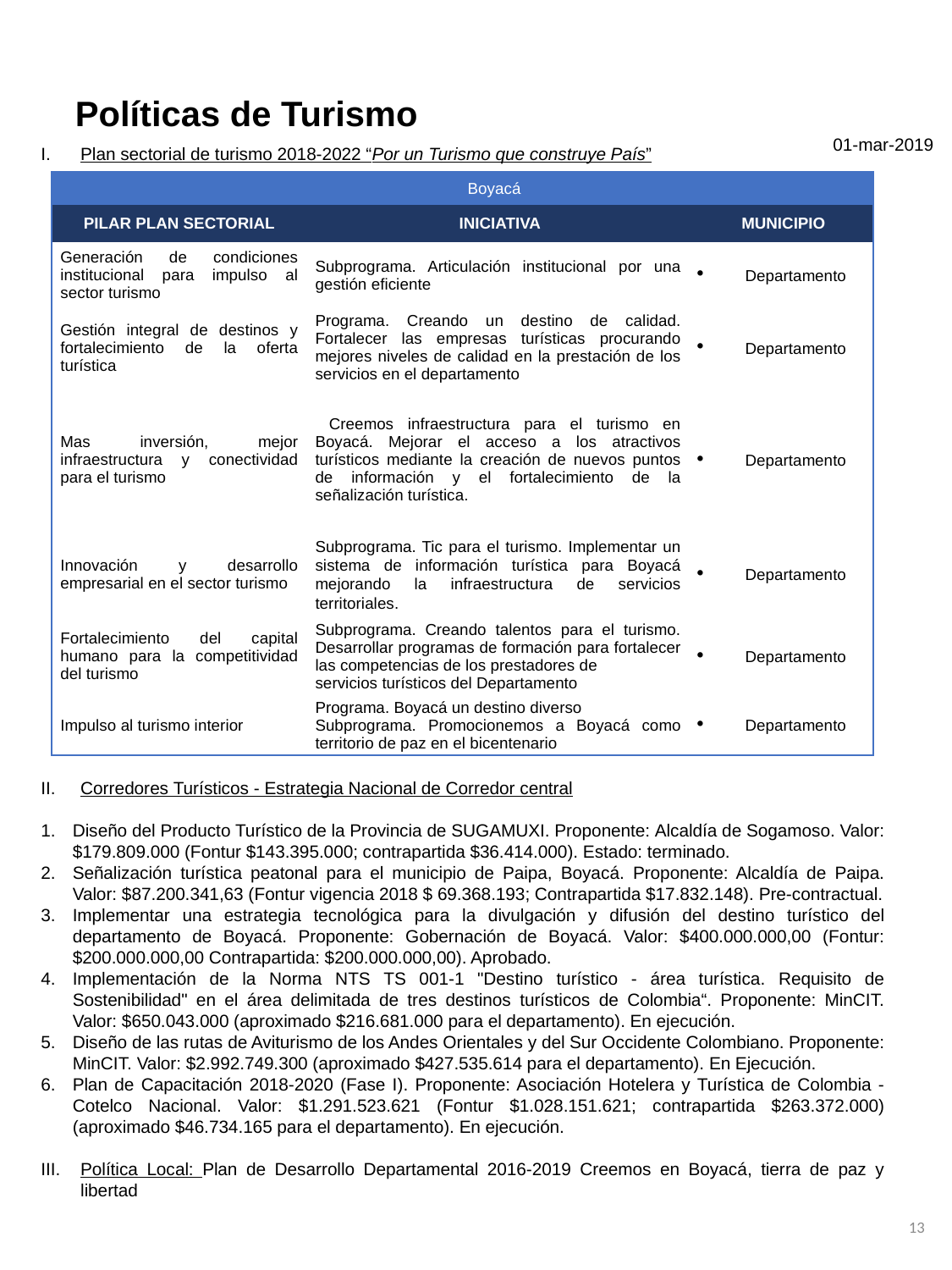

Políticas de Turismo
01-mar-2019
Plan sectorial de turismo 2018-2022 “Por un Turismo que construye País”

Corredores Turísticos - Estrategia Nacional de Corredor central

Diseño del Producto Turístico de la Provincia de SUGAMUXI. Proponente: Alcaldía de Sogamoso. Valor: $179.809.000 (Fontur $143.395.000; contrapartida $36.414.000). Estado: terminado.
Señalización turística peatonal para el municipio de Paipa, Boyacá. Proponente: Alcaldía de Paipa. Valor: $87.200.341,63 (Fontur vigencia 2018 $ 69.368.193; Contrapartida $17.832.148). Pre-contractual.
Implementar una estrategia tecnológica para la divulgación y difusión del destino turístico del departamento de Boyacá. Proponente: Gobernación de Boyacá. Valor: $400.000.000,00 (Fontur: $200.000.000,00 Contrapartida: $200.000.000,00). Aprobado.
Implementación de la Norma NTS TS 001-1 "Destino turístico - área turística. Requisito de Sostenibilidad" en el área delimitada de tres destinos turísticos de Colombia“. Proponente: MinCIT. Valor: $650.043.000 (aproximado $216.681.000 para el departamento). En ejecución.
Diseño de las rutas de Aviturismo de los Andes Orientales y del Sur Occidente Colombiano. Proponente: MinCIT. Valor: $2.992.749.300 (aproximado $427.535.614 para el departamento). En Ejecución.
Plan de Capacitación 2018-2020 (Fase I). Proponente: Asociación Hotelera y Turística de Colombia - Cotelco Nacional. Valor: $1.291.523.621 (Fontur $1.028.151.621; contrapartida $263.372.000) (aproximado $46.734.165 para el departamento). En ejecución.

Política Local: Plan de Desarrollo Departamental 2016-2019 Creemos en Boyacá, tierra de paz y libertad
| Boyacá |  |  |
| --- | --- | --- |
| PILAR PLAN SECTORIAL | INICIATIVA | MUNICIPIO |
| Generación de condiciones institucional para impulso al sector turismo | Subprograma. Articulación institucional por una gestión eficiente | Departamento |
| Gestión integral de destinos y fortalecimiento de la oferta turística | Programa. Creando un destino de calidad. Fortalecer las empresas turísticas procurando mejores niveles de calidad en la prestación de los servicios en el departamento | Departamento |
| Mas inversión, mejor infraestructura y conectividad para el turismo | Creemos infraestructura para el turismo en Boyacá. Mejorar el acceso a los atractivos turísticos mediante la creación de nuevos puntos de información y el fortalecimiento de la señalización turística. | Departamento |
| Innovación y desarrollo empresarial en el sector turismo | Subprograma. Tic para el turismo. Implementar un sistema de información turística para Boyacá mejorando la infraestructura de servicios territoriales. | Departamento |
| Fortalecimiento del capital humano para la competitividad del turismo | Subprograma. Creando talentos para el turismo. Desarrollar programas de formación para fortalecer las competencias de los prestadores de servicios turísticos del Departamento | Departamento |
| Impulso al turismo interior | Programa. Boyacá un destino diverso Subprograma. Promocionemos a Boyacá como territorio de paz en el bicentenario | Departamento |
13